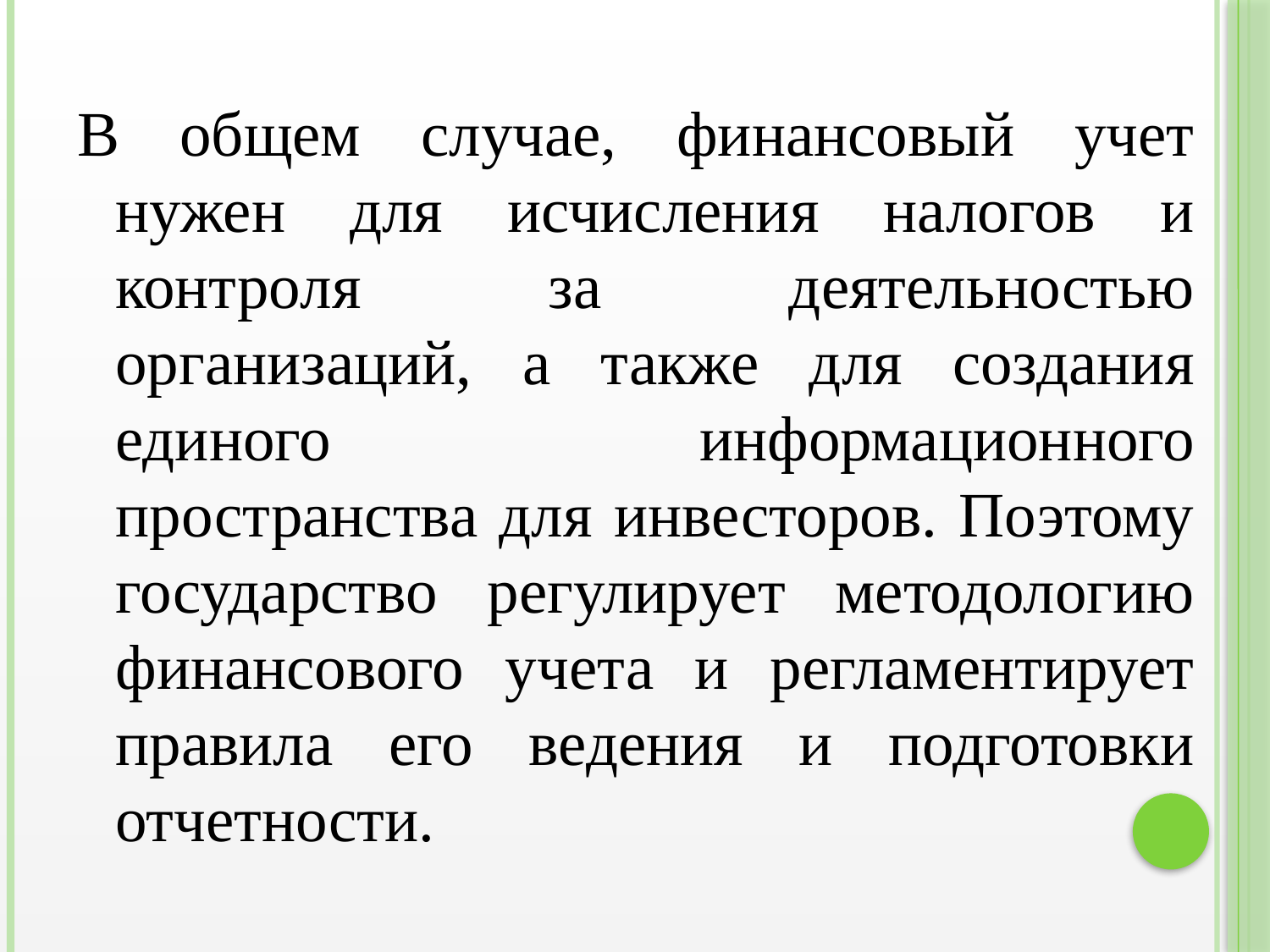

В общем случае, финансовый учет нужен для исчисления налогов и контроля за деятельностью организаций, а также для создания единого информационного пространства для инвесторов. Поэтому государство регулирует методологию финансового учета и регламентирует правила его ведения и подготовки отчетности.